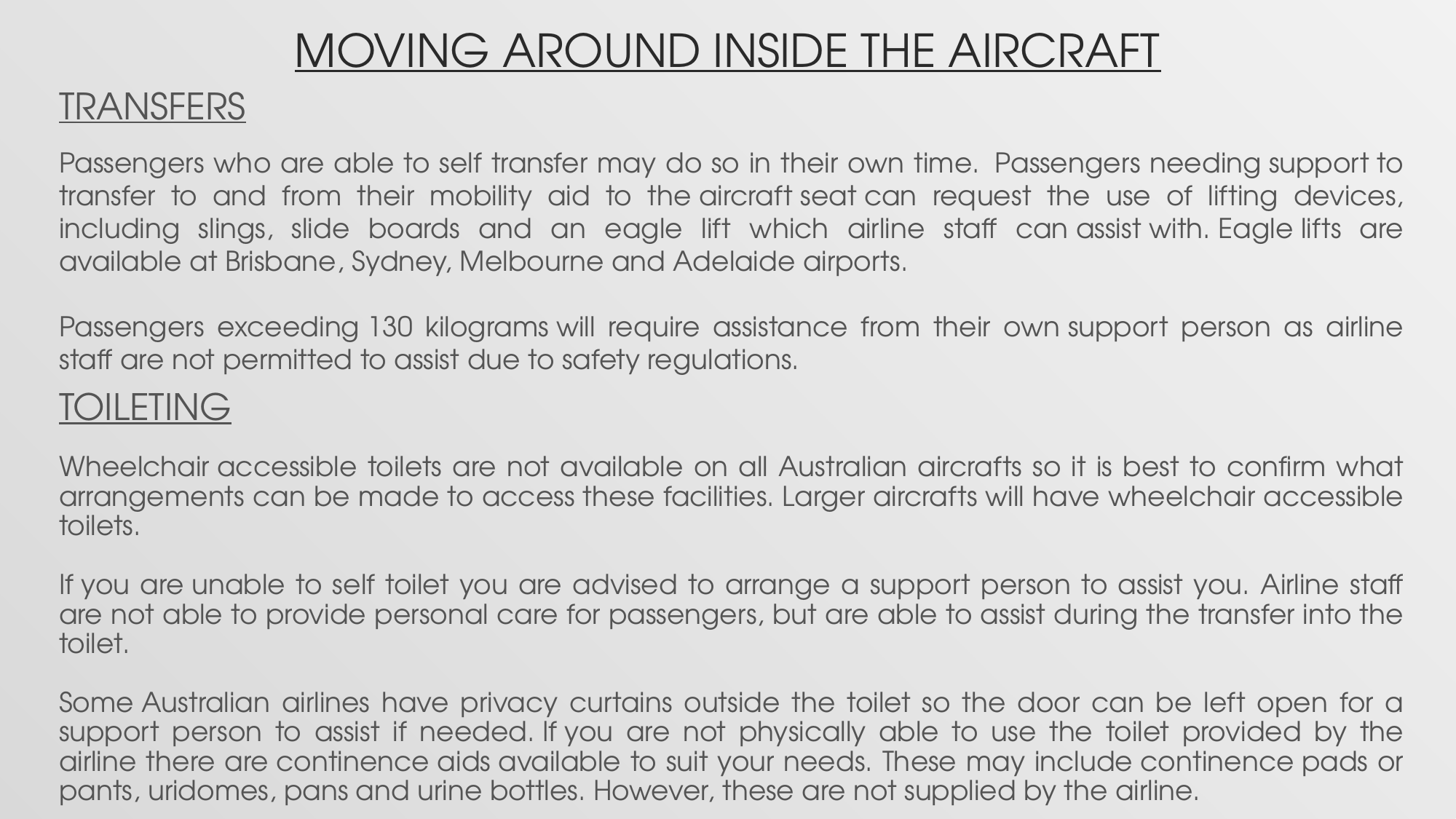

# Moving around Inside the aircraft
TRANSFERS

Passengers who are able to self transfer may do so in their own time.  Passengers needing support to transfer to and from their mobility aid to the aircraft seat can request the use of lifting devices, including slings, slide boards and an eagle lift which airline staff can assist with. Eagle lifts are available at Brisbane, Sydney, Melbourne and Adelaide airports.

Passengers exceeding 130 kilograms will require assistance from their own support person as airline staff are not permitted to assist due to safety regulations.

Wheelchair accessible toilets are not available on all Australian aircrafts so it is best to confirm what arrangements can be made to access these facilities. Larger aircrafts will have wheelchair accessible toilets.

If you are unable to self toilet you are advised to arrange a support person to assist you. Airline staff are not able to provide personal care for passengers, but are able to assist during the transfer into the toilet.

Some Australian airlines have privacy curtains outside the toilet so the door can be left open for a support person to assist if needed. If you are not physically able to use the toilet provided by the airline there are continence aids available to suit your needs. These may include continence pads or pants, uridomes, pans and urine bottles. However, these are not supplied by the airline.

TOILETING